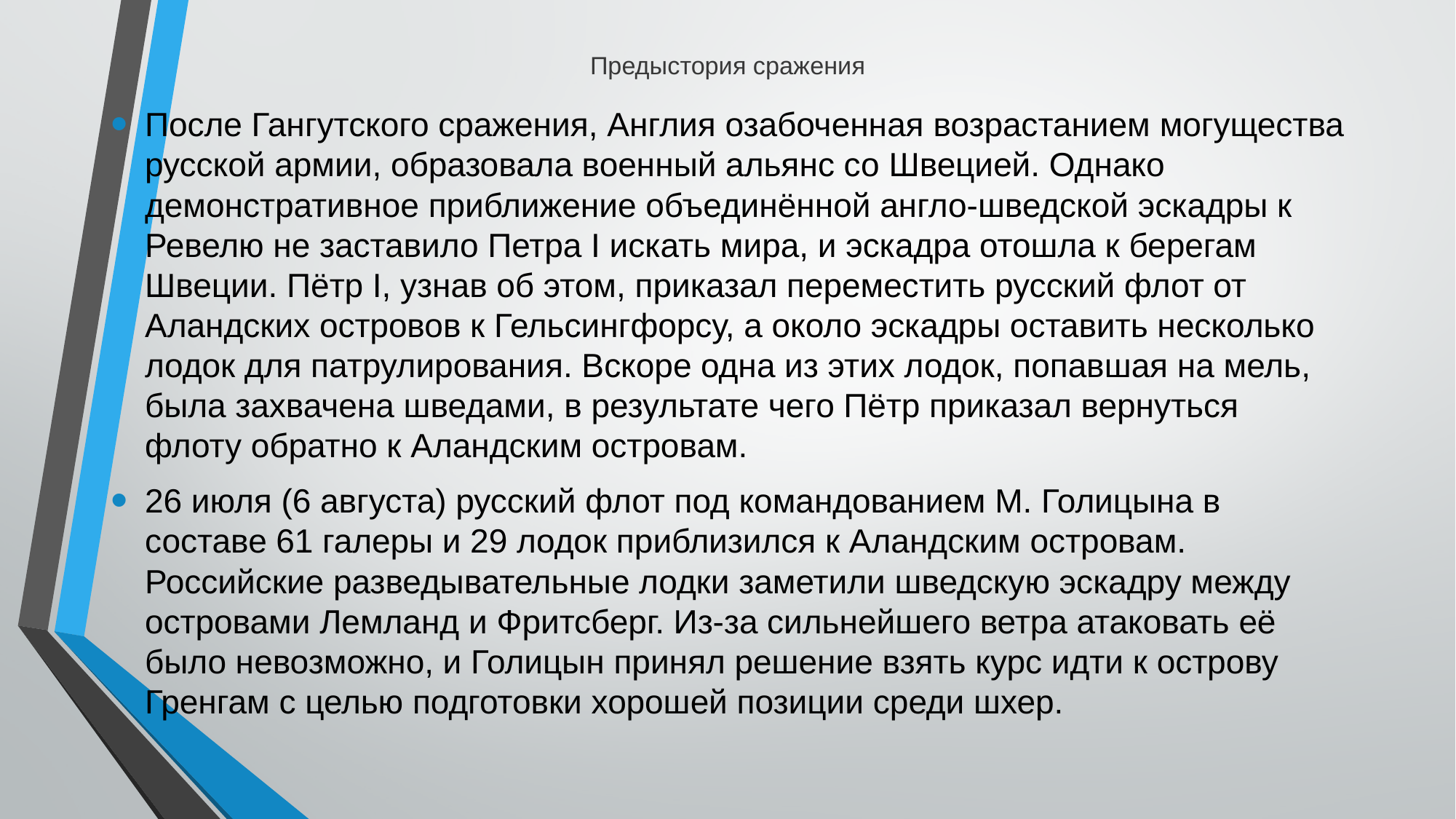

# Предыстория сражения
После Гангутского сражения, Англия озабоченная возрастанием могущества русской армии, образовала военный альянс со Швецией. Однако демонстративное приближение объединённой англо-шведской эскадры к Ревелю не заставило Петра І искать мира, и эскадра отошла к берегам Швеции. Пётр I, узнав об этом, приказал переместить русский флот от Аландских островов к Гельсингфорсу, а около эскадры оставить несколько лодок для патрулирования. Вскоре одна из этих лодок, попавшая на мель, была захвачена шведами, в результате чего Пётр приказал вернуться флоту обратно к Аландским островам.
26 июля (6 августа) русский флот под командованием М. Голицына в составе 61 галеры и 29 лодок приблизился к Аландским островам. Российские разведывательные лодки заметили шведскую эскадру между островами Лемланд и Фритсберг. Из-за сильнейшего ветра атаковать её было невозможно, и Голицын принял решение взять курс идти к острову Гренгам с целью подготовки хорошей позиции среди шхер.